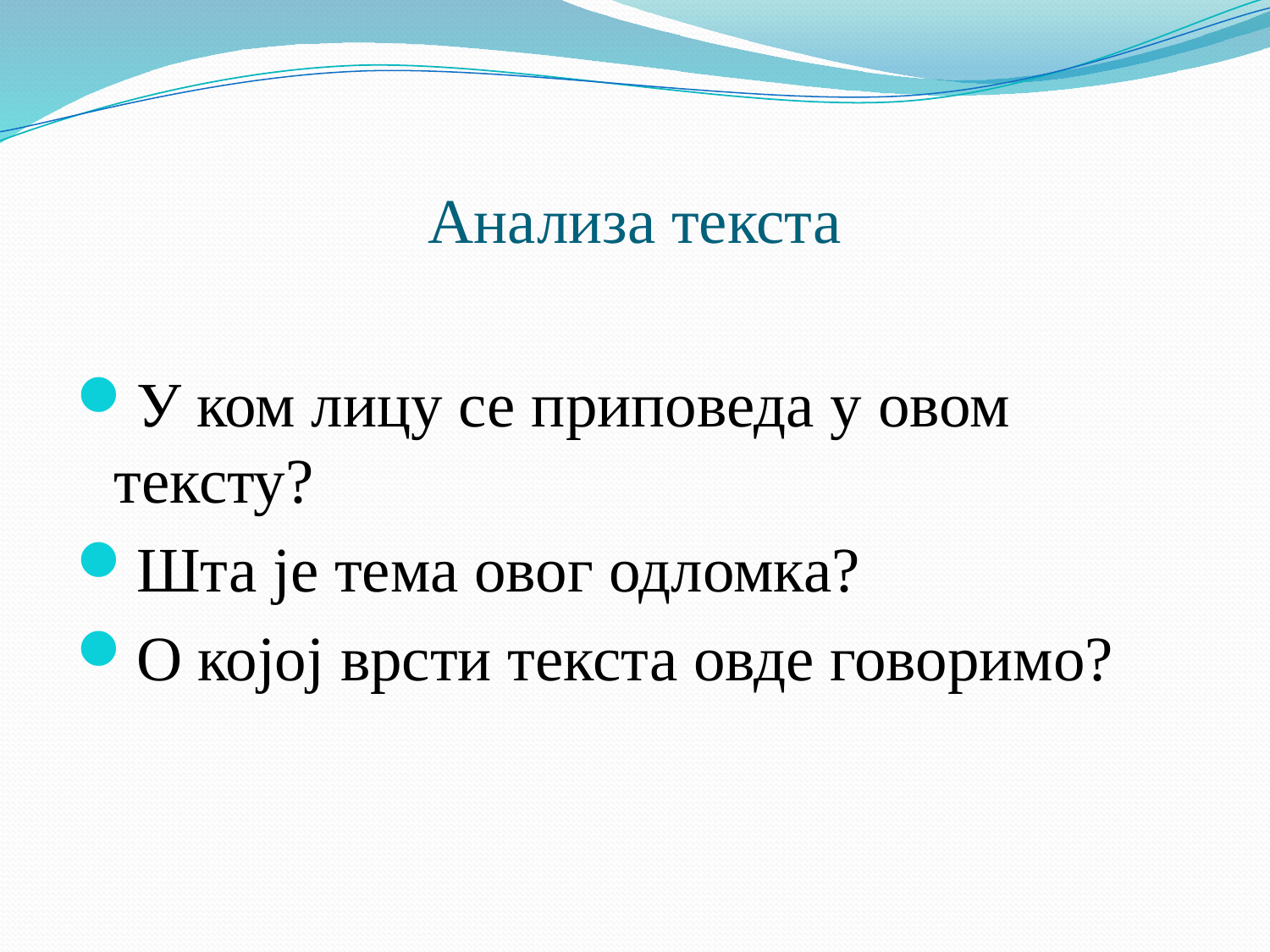

# Анализа текста

У ком лицу се приповеда у овом тексту?
Шта је тема овог одломка?
О којој врсти текста овде говоримо?